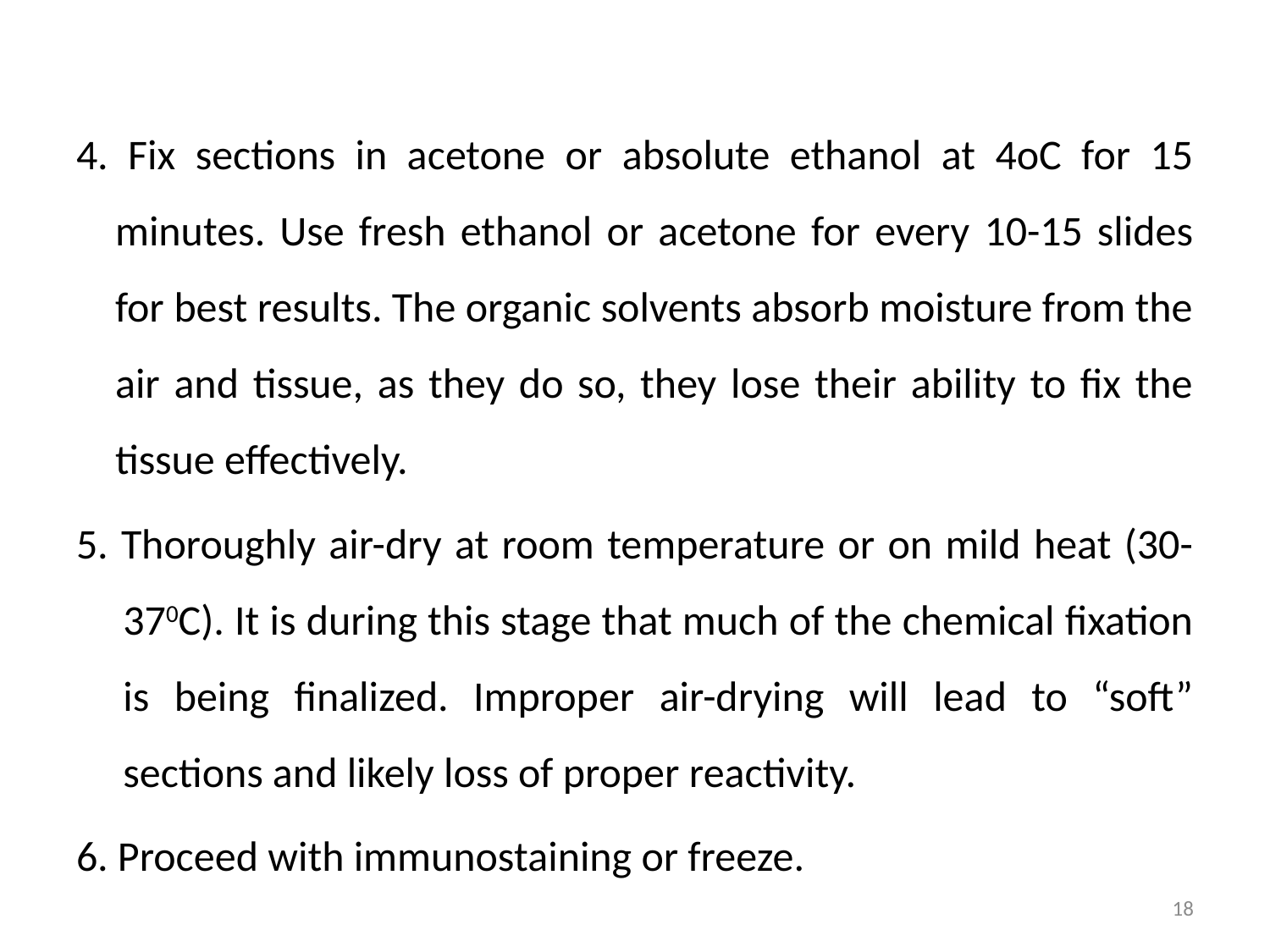

4. Fix sections in acetone or absolute ethanol at 4oC for 15 minutes. Use fresh ethanol or acetone for every 10-15 slides for best results. The organic solvents absorb moisture from the air and tissue, as they do so, they lose their ability to fix the tissue effectively.
5. Thoroughly air-dry at room temperature or on mild heat (30-370C). It is during this stage that much of the chemical fixation is being finalized. Improper air-drying will lead to “soft” sections and likely loss of proper reactivity.
6. Proceed with immunostaining or freeze.

18